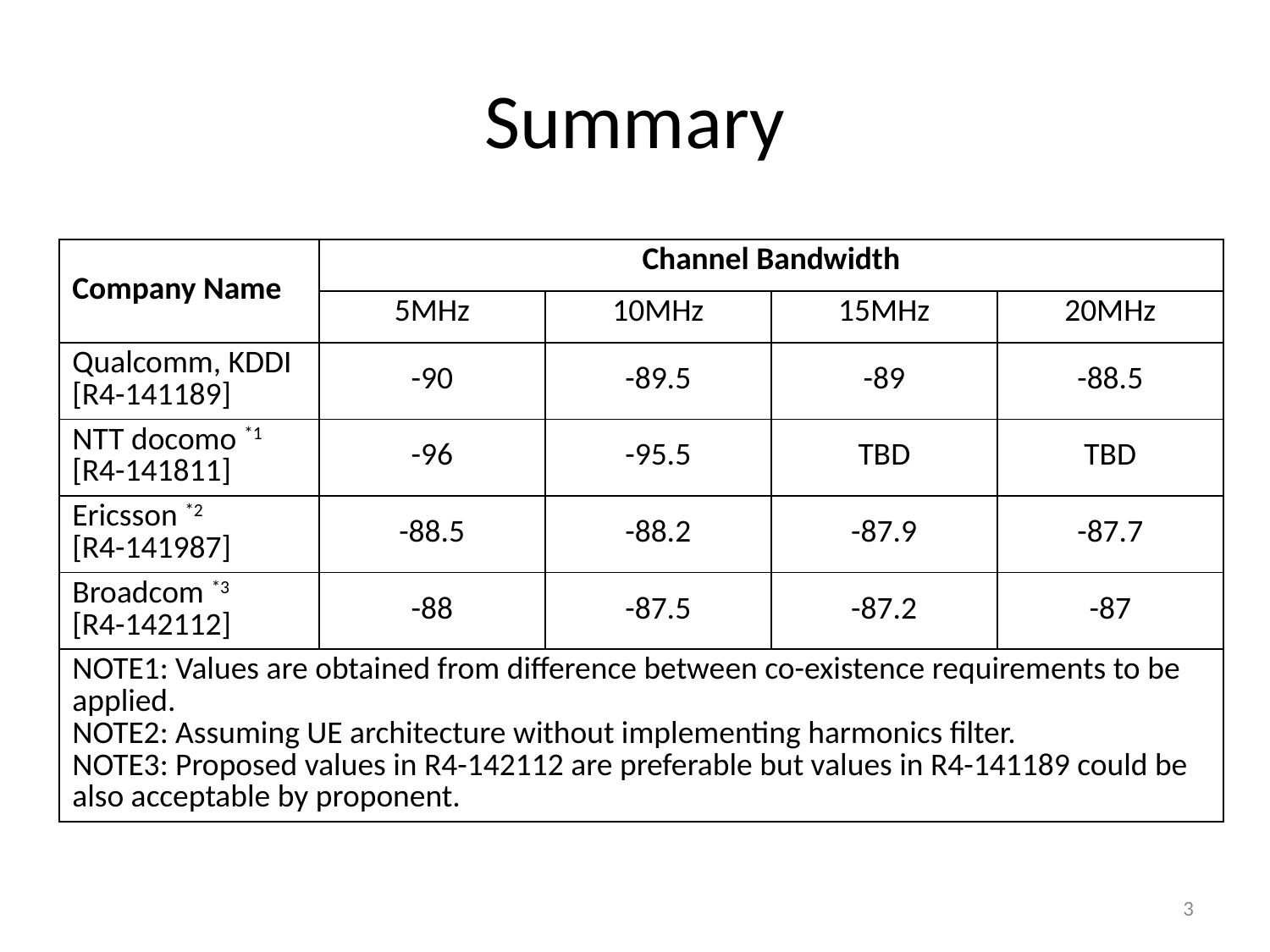

# Summary
| Company Name | Channel Bandwidth |  |  |  |
| --- | --- | --- | --- | --- |
|  | 5MHz | 10MHz | 15MHz | 20MHz |
| Qualcomm, KDDI [R4-141189] | -90 | -89.5 | -89 | -88.5 |
| NTT docomo \*1 [R4-141811] | -96 | -95.5 | TBD | TBD |
| Ericsson \*2 [R4-141987] | -88.5 | -88.2 | -87.9 | -87.7 |
| Broadcom \*3 [R4-142112] | -88 | -87.5 | -87.2 | -87 |
| NOTE1: Values are obtained from difference between co-existence requirements to be applied. NOTE2: Assuming UE architecture without implementing harmonics filter. NOTE3: Proposed values in R4-142112 are preferable but values in R4-141189 could be also acceptable by proponent. |  |  |  |  |
3